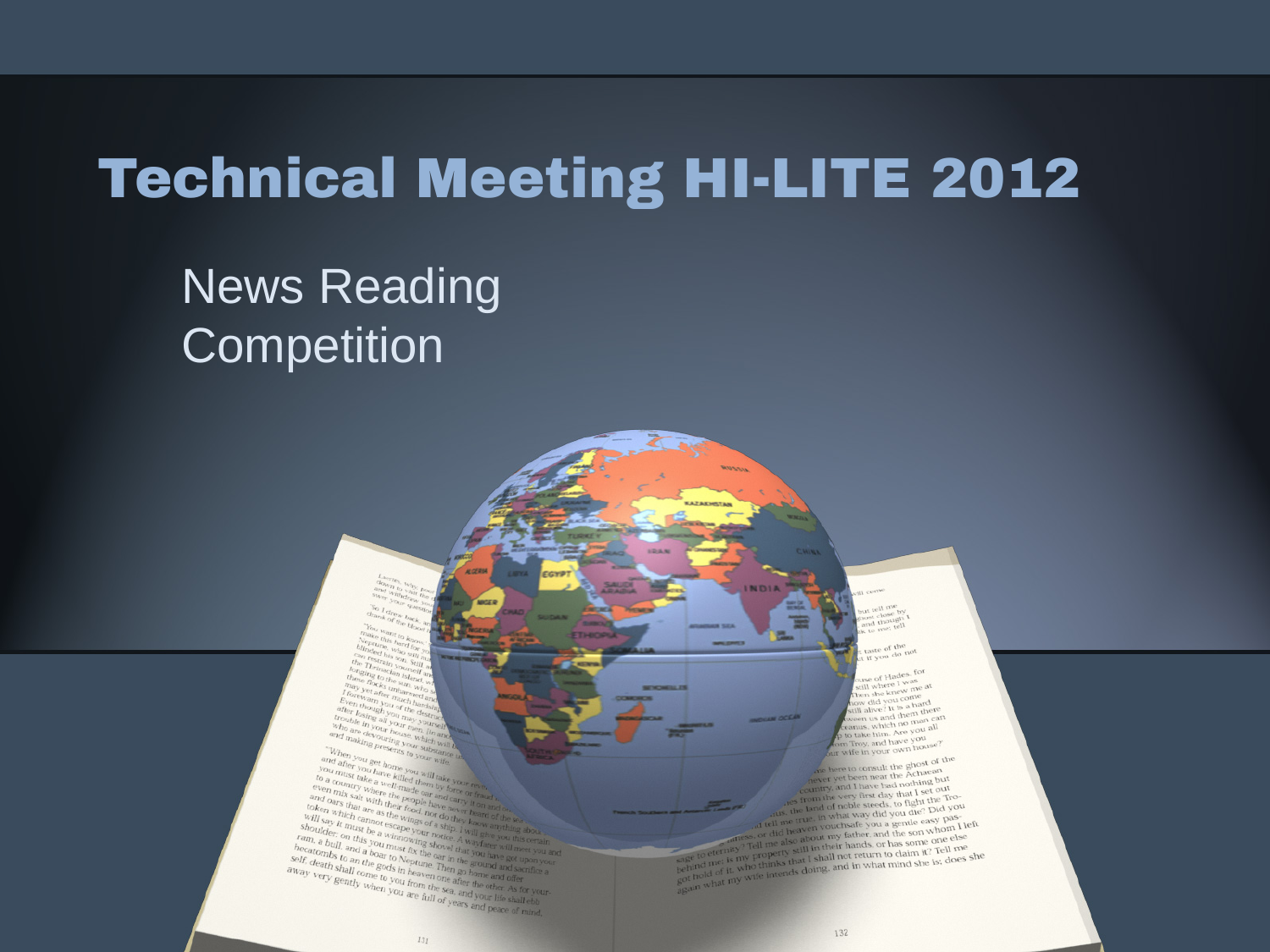

# Technical Meeting HI-LITE 2012
News Reading Competition